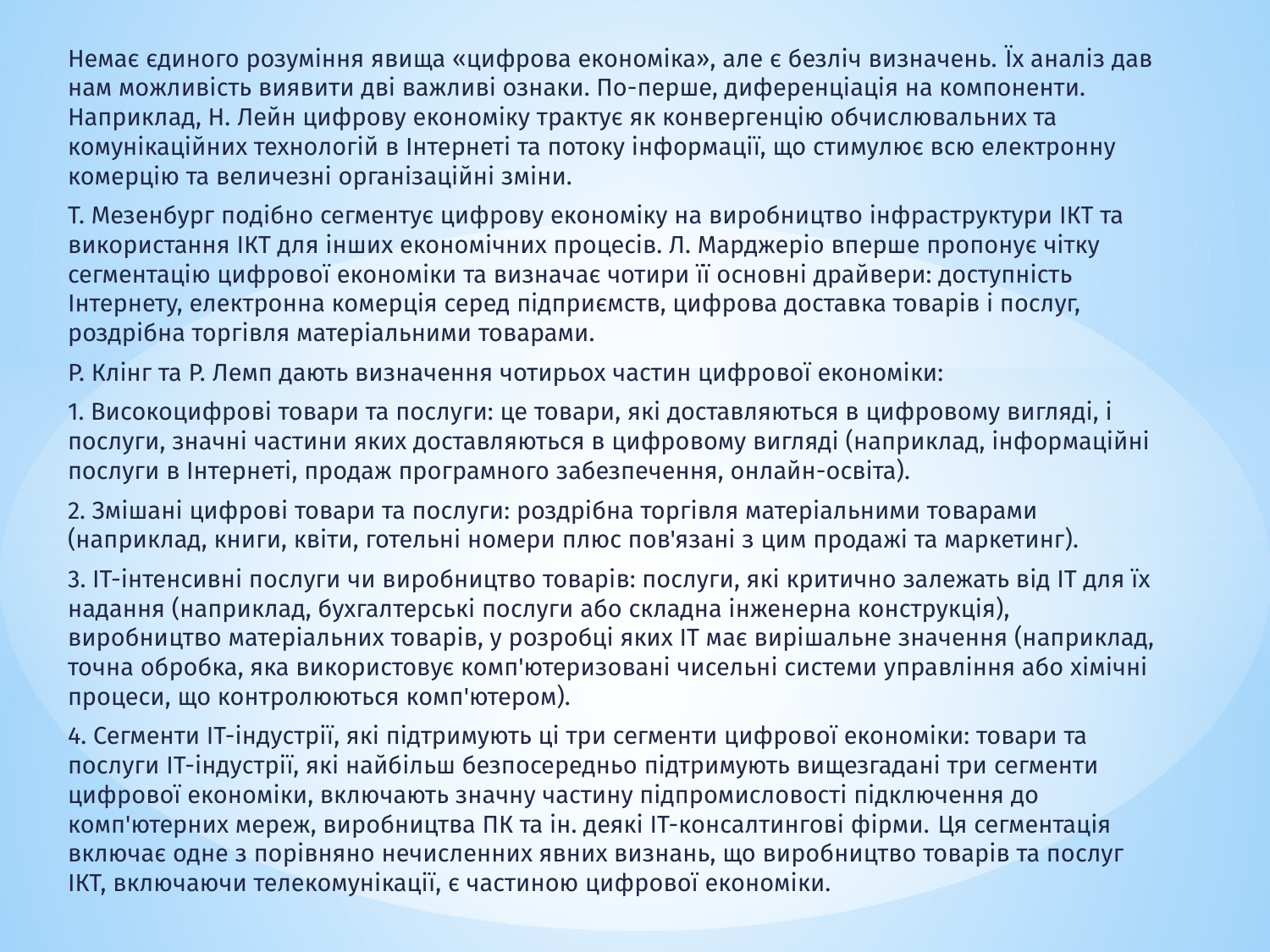

Немає єдиного розуміння явища «цифрова економіка», але є безліч визначень. Їх аналіз дав нам можливість виявити дві важливі ознаки. По-перше, диференціація на компоненти. Наприклад, Н. Лейн цифрову економіку трактує як конвергенцію обчислювальних та комунікаційних технологій в Інтернеті та потоку інформації, що стимулює всю електронну комерцію та величезні організаційні зміни.
Т. Мезенбург подібно сегментує цифрову економіку на виробництво інфраструктури ІКТ та використання ІКТ для інших економічних процесів. Л. Марджеріо вперше пропонує чітку сегментацію цифрової економіки та визначає чотири її основні драйвери: доступність Інтернету, електронна комерція серед підприємств, цифрова доставка товарів і послуг, роздрібна торгівля матеріальними товарами.
Р. Клінг та Р. Лемп дають визначення чотирьох частин цифрової економіки:
1. Високоцифрові товари та послуги: це товари, які доставляються в цифровому вигляді, і послуги, значні частини яких доставляються в цифровому вигляді (наприклад, інформаційні послуги в Інтернеті, продаж програмного забезпечення, онлайн-освіта).
2. Змішані цифрові товари та послуги: роздрібна торгівля матеріальними товарами (наприклад, книги, квіти, готельні номери плюс пов'язані з цим продажі та маркетинг).
3. ІТ-інтенсивні послуги чи виробництво товарів: послуги, які критично залежать від ІТ для їх надання (наприклад, бухгалтерські послуги або складна інженерна конструкція), виробництво матеріальних товарів, у розробці яких ІТ має вирішальне значення (наприклад, точна обробка, яка використовує комп'ютеризовані чисельні системи управління або хімічні процеси, що контролюються комп'ютером).
4. Сегменти ІТ-індустрії, які підтримують ці три сегменти цифрової економіки: товари та послуги ІТ-індустрії, які найбільш безпосередньо підтримують вищезгадані три сегменти цифрової економіки, включають значну частину підпромисловості підключення до комп'ютерних мереж, виробництва ПК та ін. деякі ІТ-консалтингові фірми. Ця сегментація включає одне з порівняно нечисленних явних визнань, що виробництво товарів та послуг ІКТ, включаючи телекомунікації, є частиною цифрової економіки.